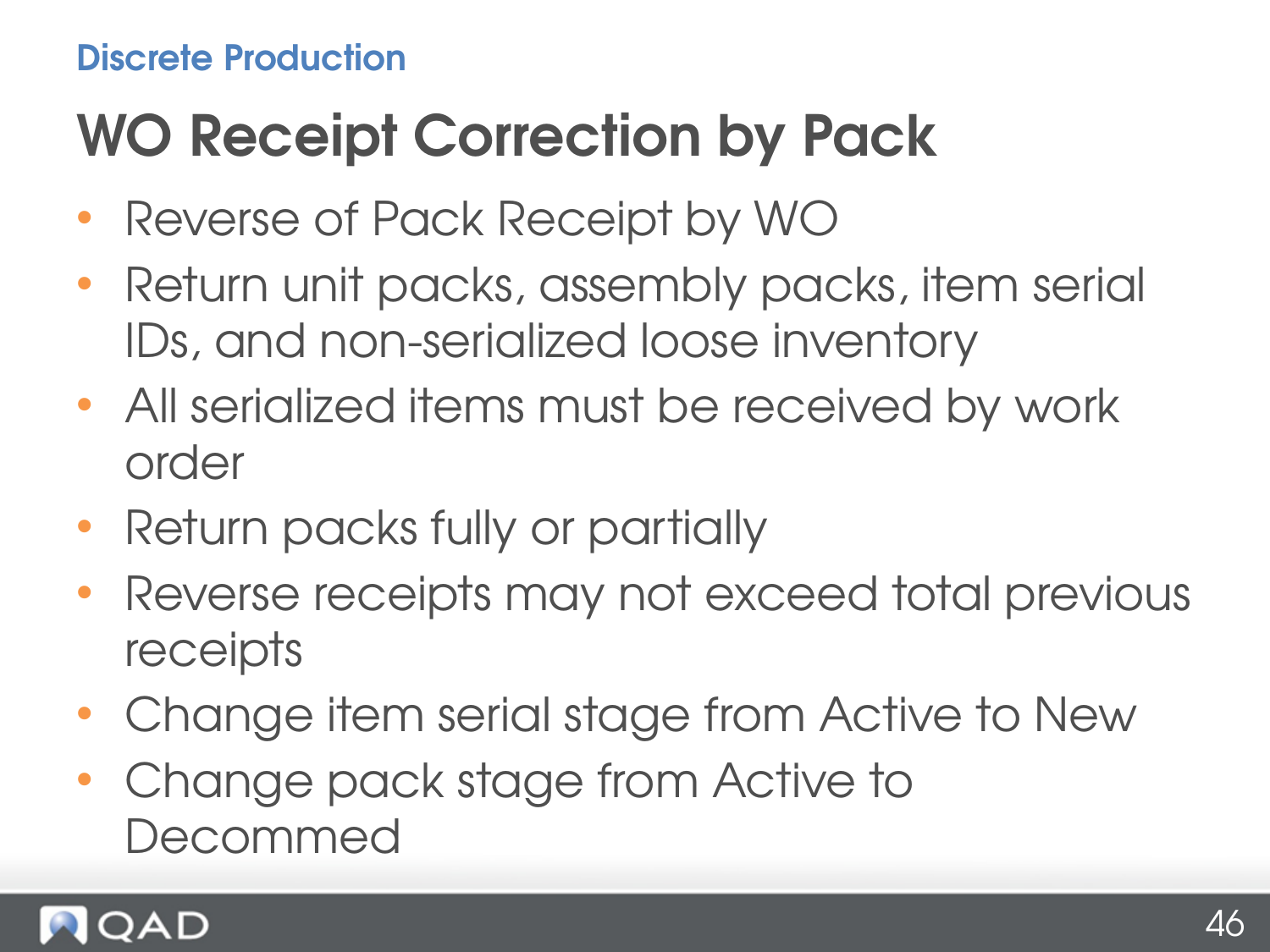

Discrete Production
# WO Receipt Correction by Pack
Reverse of Pack Receipt by WO
Return unit packs, assembly packs, item serial IDs, and non-serialized loose inventory
All serialized items must be received by work order
Return packs fully or partially
Reverse receipts may not exceed total previous receipts
Change item serial stage from Active to New
Change pack stage from Active to Decommed

46